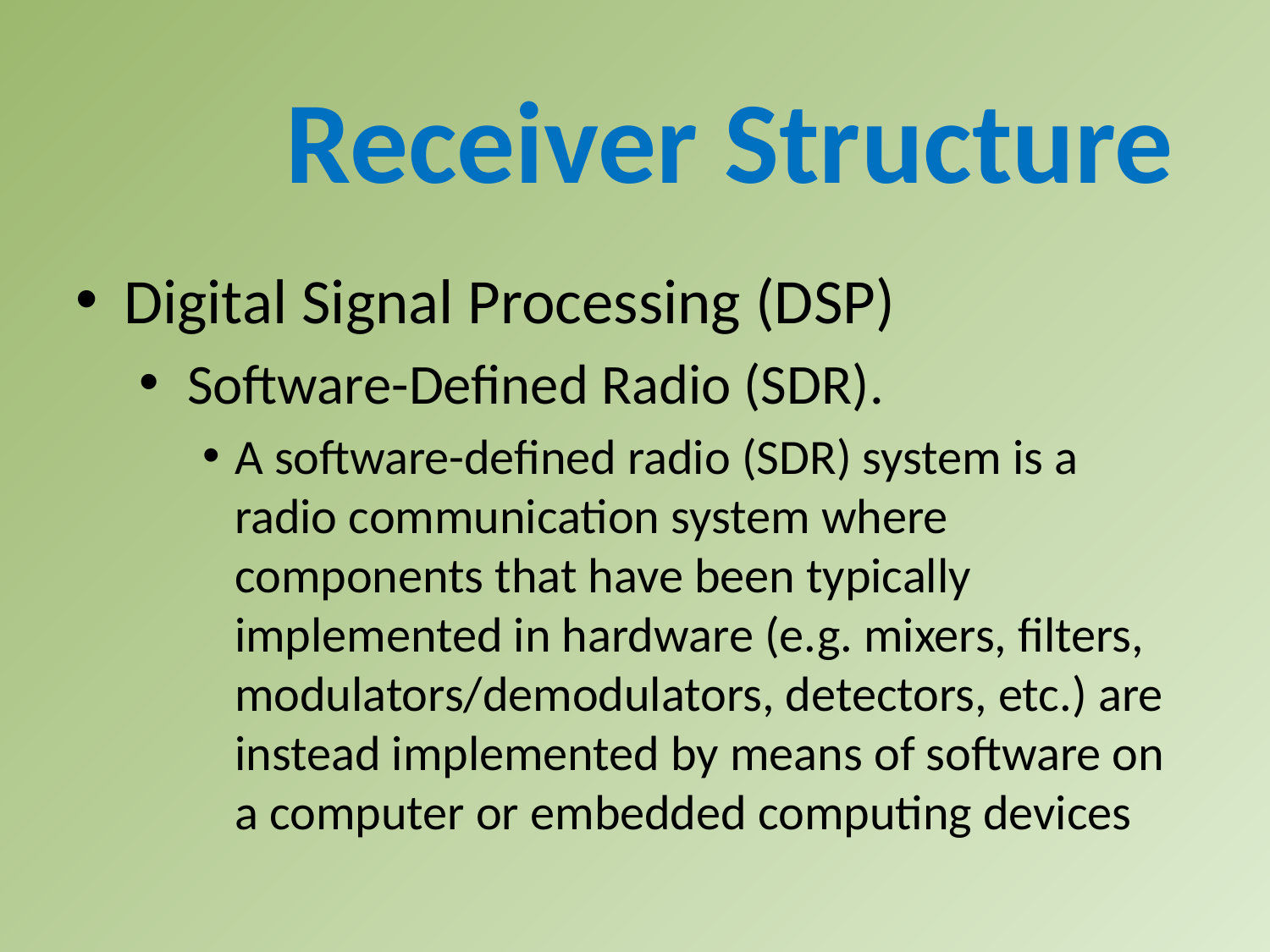

Receiver Structure
Digital Signal Processing (DSP)
Software-Defined Radio (SDR).
A software-defined radio (SDR) system is a radio communication system where components that have been typically implemented in hardware (e.g. mixers, filters, modulators/demodulators, detectors, etc.) are instead implemented by means of software on a computer or embedded computing devices